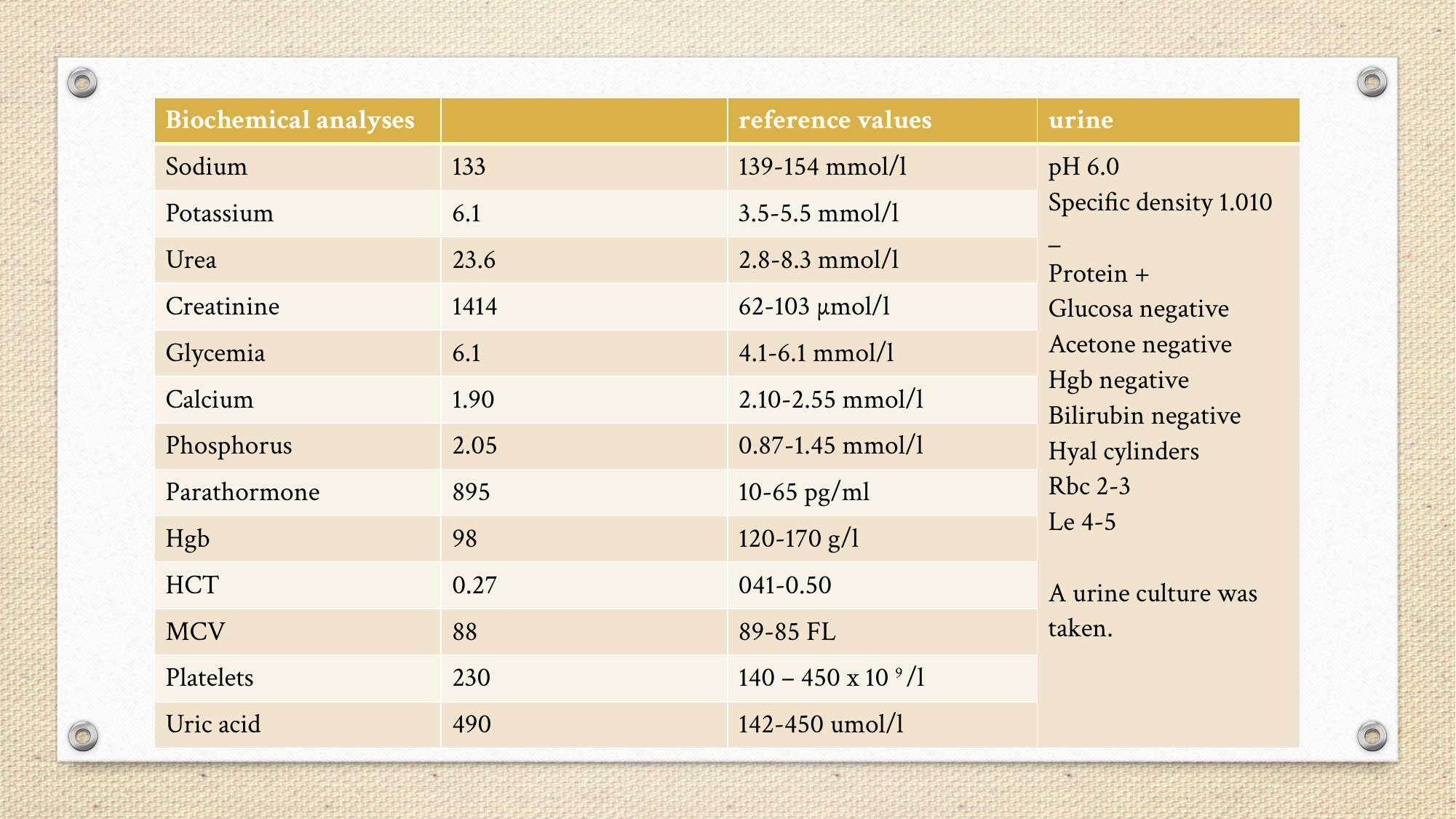

| Biochemical analyses |  | reference values | urine |
| --- | --- | --- | --- |
| Sodium | 133 | 139-154 mmol/l | pH 6.0 Specific density 1.010 \_ Protein + Glucosa negative Acetone negative Hgb negative Bilirubin negative Hyal cylinders Rbc 2-3 Le 4-5 A urine culture was taken. |
| Potassium | 6.1 | 3.5-5.5 mmol/l |  |
| Urea | 23.6 | 2.8-8.3 mmol/l |  |
| Creatinine | 1414 | 62-103 µmol/l |  |
| Glycemia | 6.1 | 4.1-6.1 mmol/l |  |
| Calcium | 1.90 | 2.10-2.55 mmol/l |  |
| Phosphorus | 2.05 | 0.87-1.45 mmol/l |  |
| Parathormone | 895 | 10-65 pg/ml |  |
| Hgb | 98 | 120-170 g/l |  |
| HCT | 0.27 | 041-0.50 |  |
| MCV | 88 | 89-85 FL |  |
| Platelets | 230 | 140 – 450 x 10 9 /l |  |
| Uric acid | 490 | 142-450 umol/l |  |
#